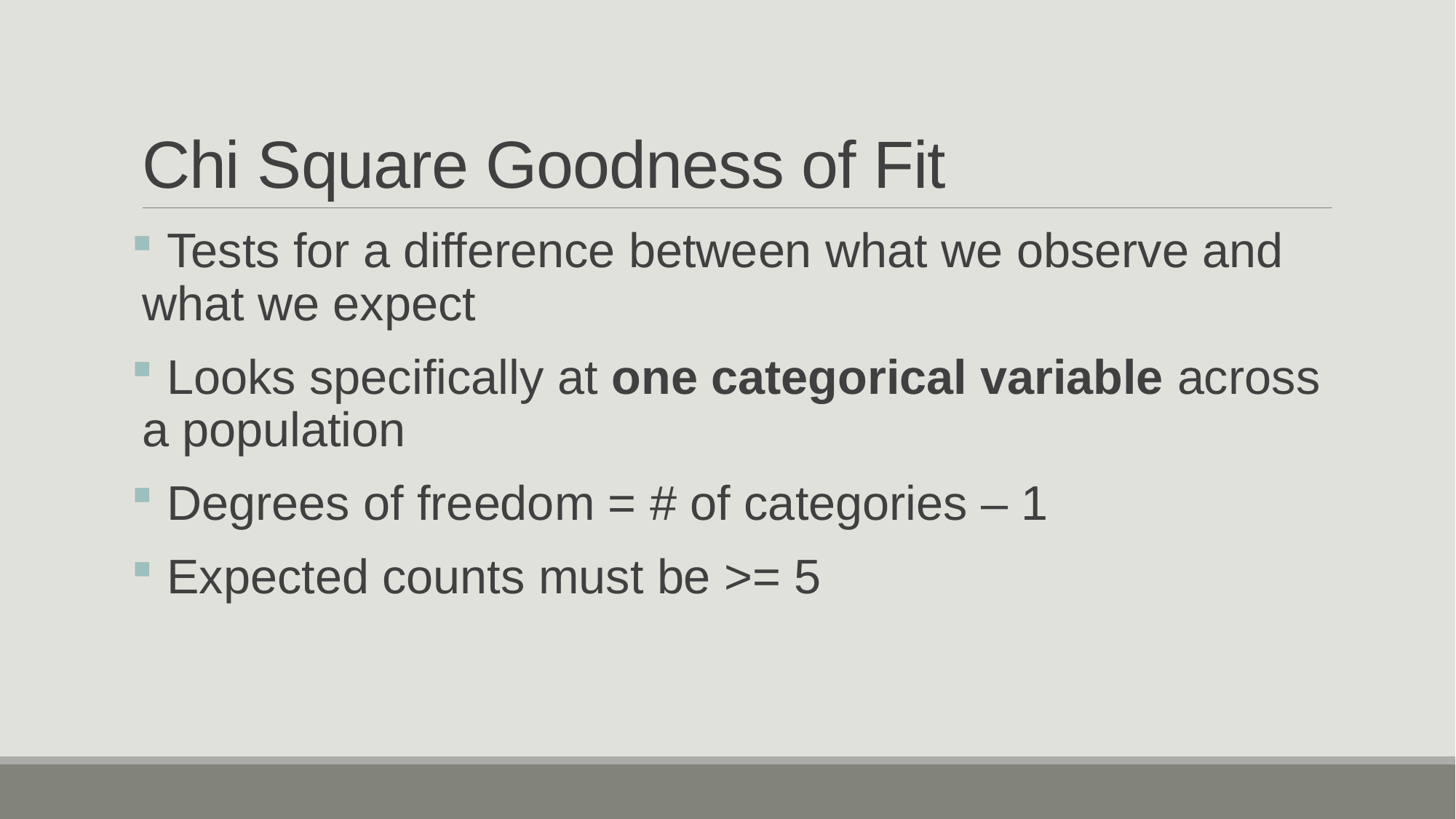

# Chi Square Goodness of Fit
 Tests for a difference between what we observe and what we expect
 Looks specifically at one categorical variable across a population
 Degrees of freedom = # of categories – 1
 Expected counts must be >= 5